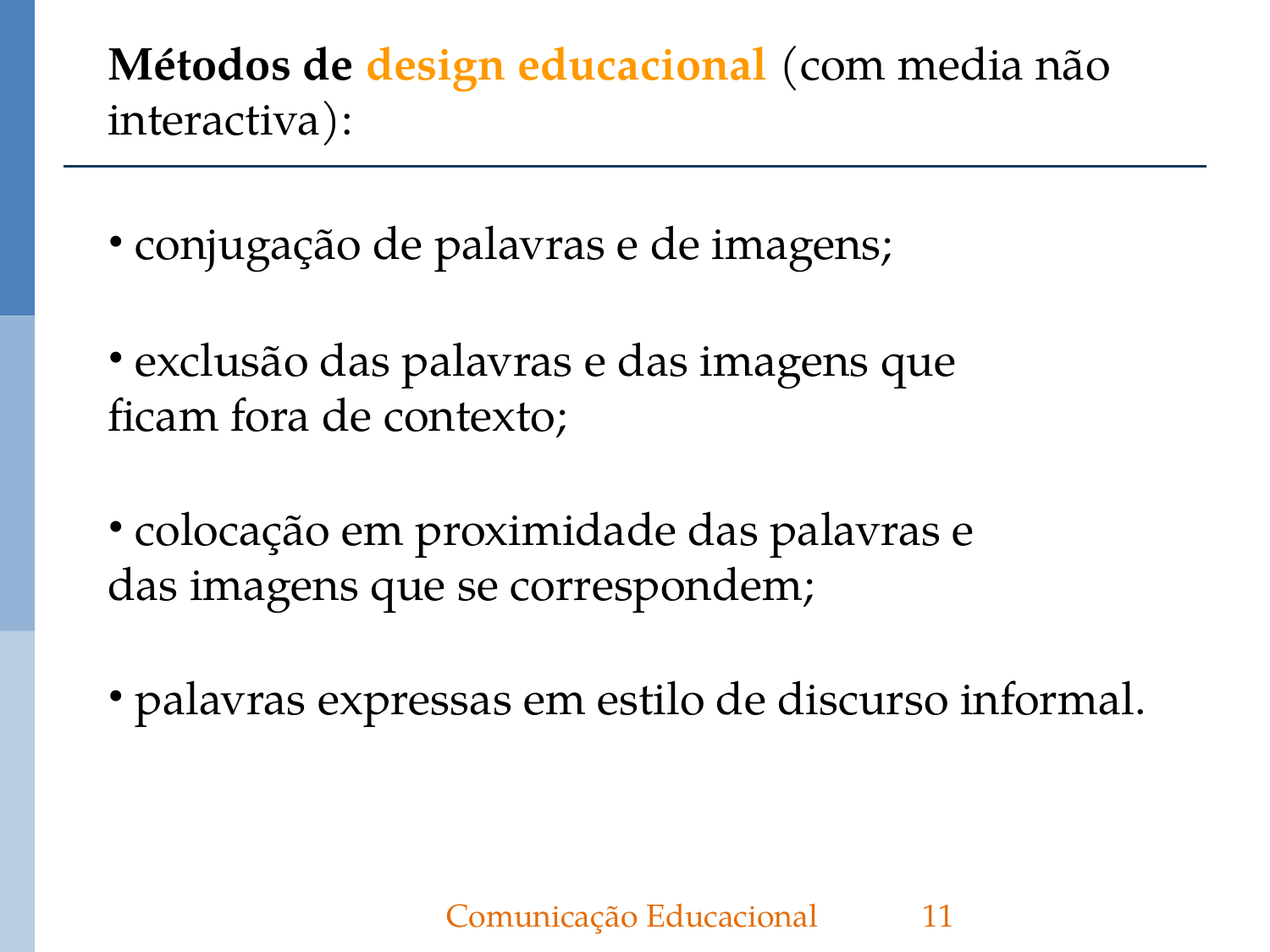

Métodos de design educacional (com media não interactiva):
 conjugação de palavras e de imagens;
 exclusão das palavras e das imagens que ficam fora de contexto;
 colocação em proximidade das palavras e das imagens que se correspondem;
 palavras expressas em estilo de discurso informal.
Comunicação Educacional
11